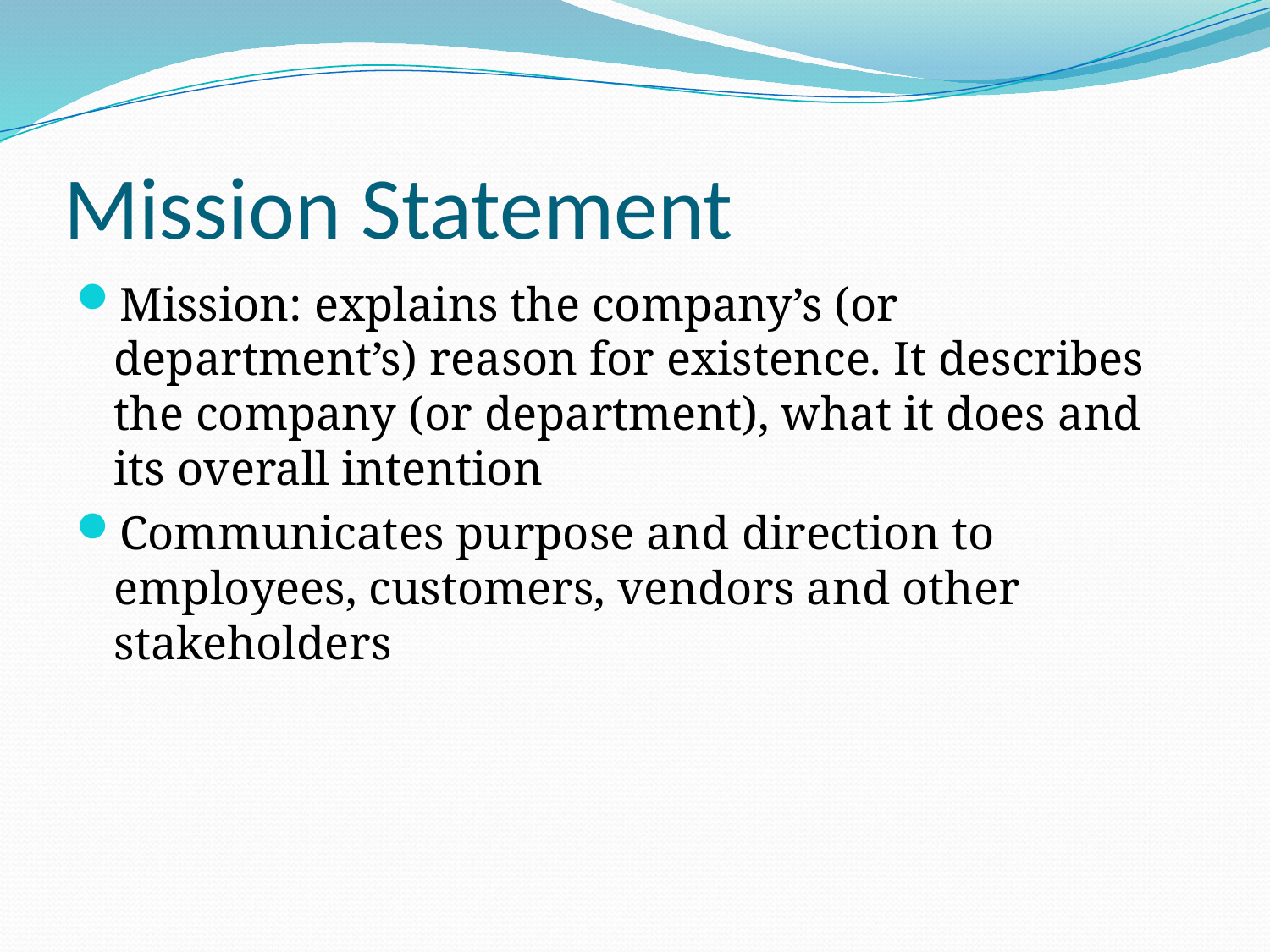

# Mission Statement
Mission: explains the company’s (or department’s) reason for existence. It describes the company (or department), what it does and its overall intention
Communicates purpose and direction to employees, customers, vendors and other stakeholders